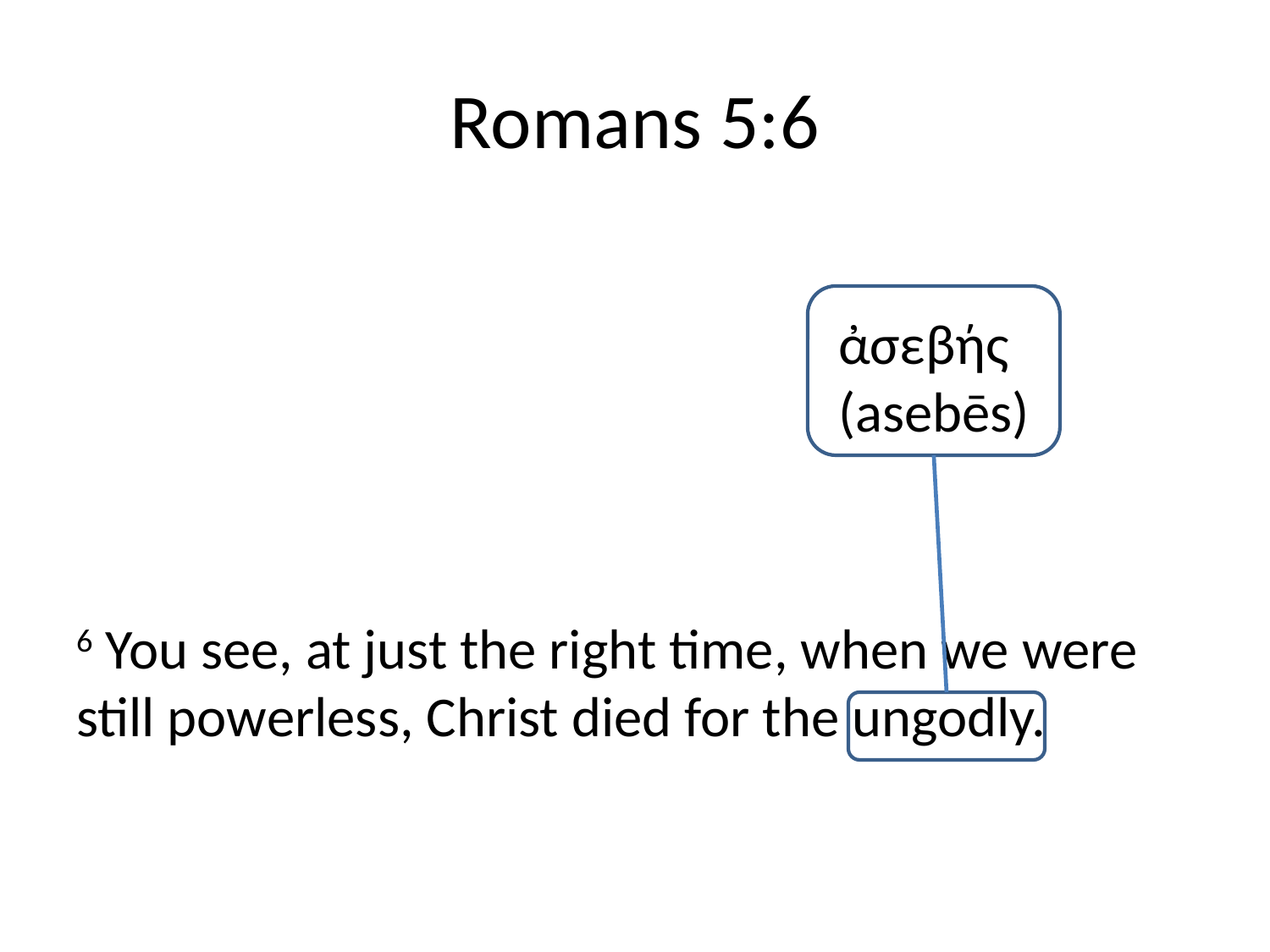

# Romans 5:6

						ἀσεβής							(asebēs)

6 You see, at just the right time, when we were still powerless, Christ died for the ungodly.